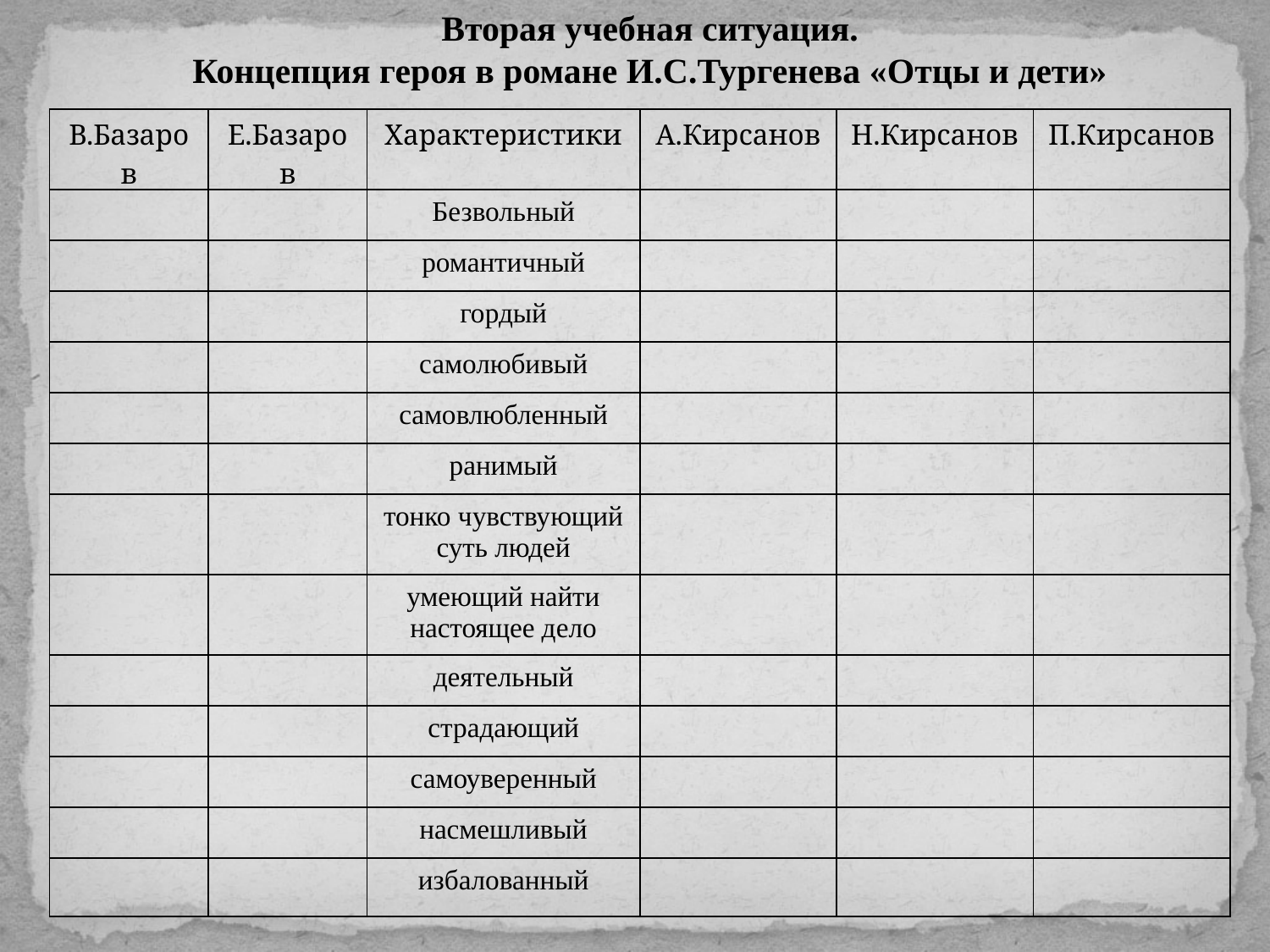

Вторая учебная ситуация.
Концепция героя в романе И.С.Тургенева «Отцы и дети»
| В.Базаров | Е.Базаров | Характеристики | А.Кирсанов | Н.Кирсанов | П.Кирсанов |
| --- | --- | --- | --- | --- | --- |
|  |  | Безвольный |  |  |  |
|  |  | романтичный |  |  |  |
|  |  | гордый |  |  |  |
|  |  | самолюбивый |  |  |  |
|  |  | самовлюбленный |  |  |  |
|  |  | ранимый |  |  |  |
|  |  | тонко чувствующий суть людей |  |  |  |
|  |  | умеющий найти настоящее дело |  |  |  |
|  |  | деятельный |  |  |  |
|  |  | страдающий |  |  |  |
|  |  | самоуверенный |  |  |  |
|  |  | насмешливый |  |  |  |
|  |  | избалованный |  |  |  |